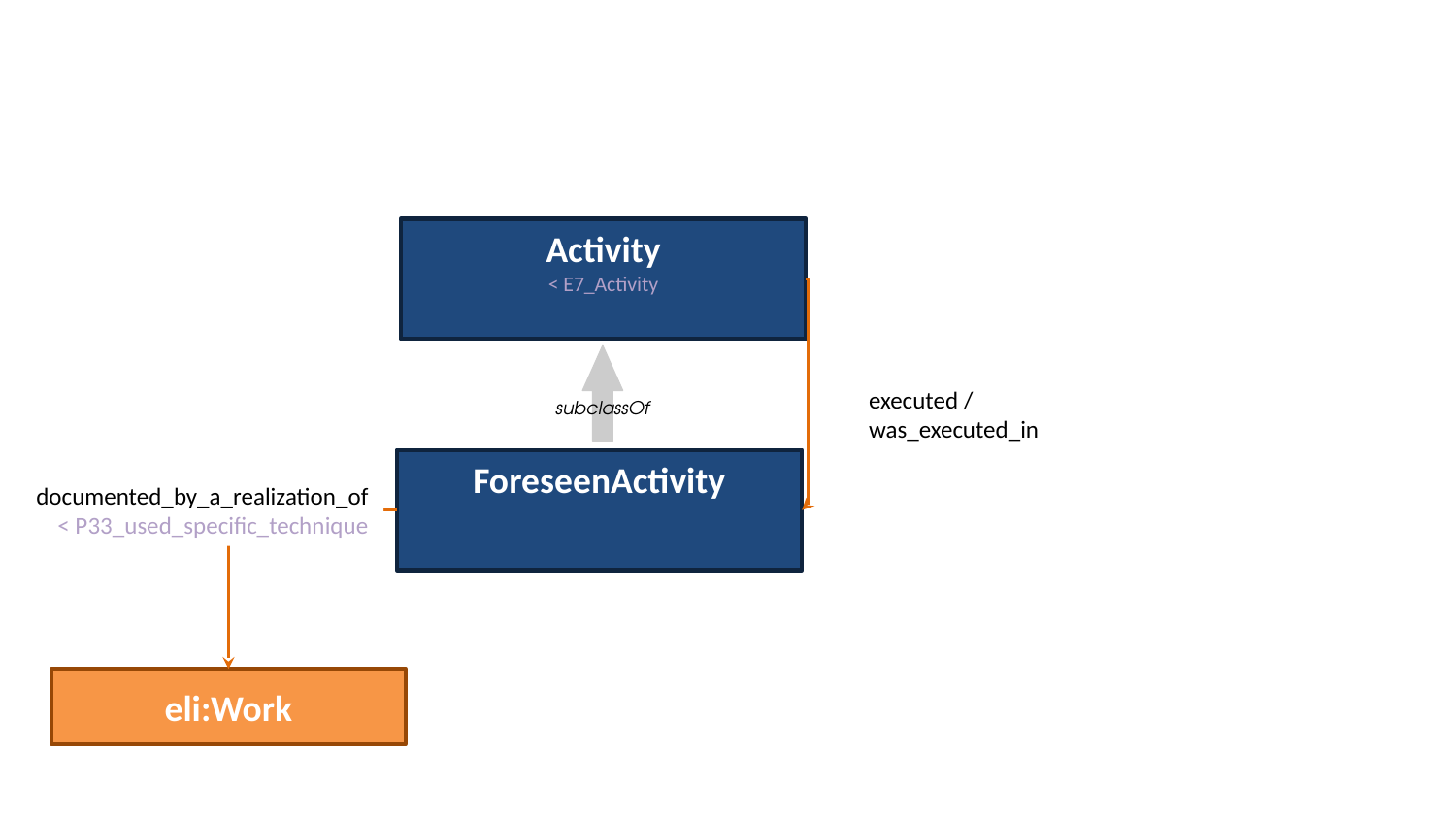

Activity
< E7_Activity

executed / was_executed_in
subclassOf
ForeseenActivity

documented_by_a_realization_of
< P33_used_specific_technique
eli:Work